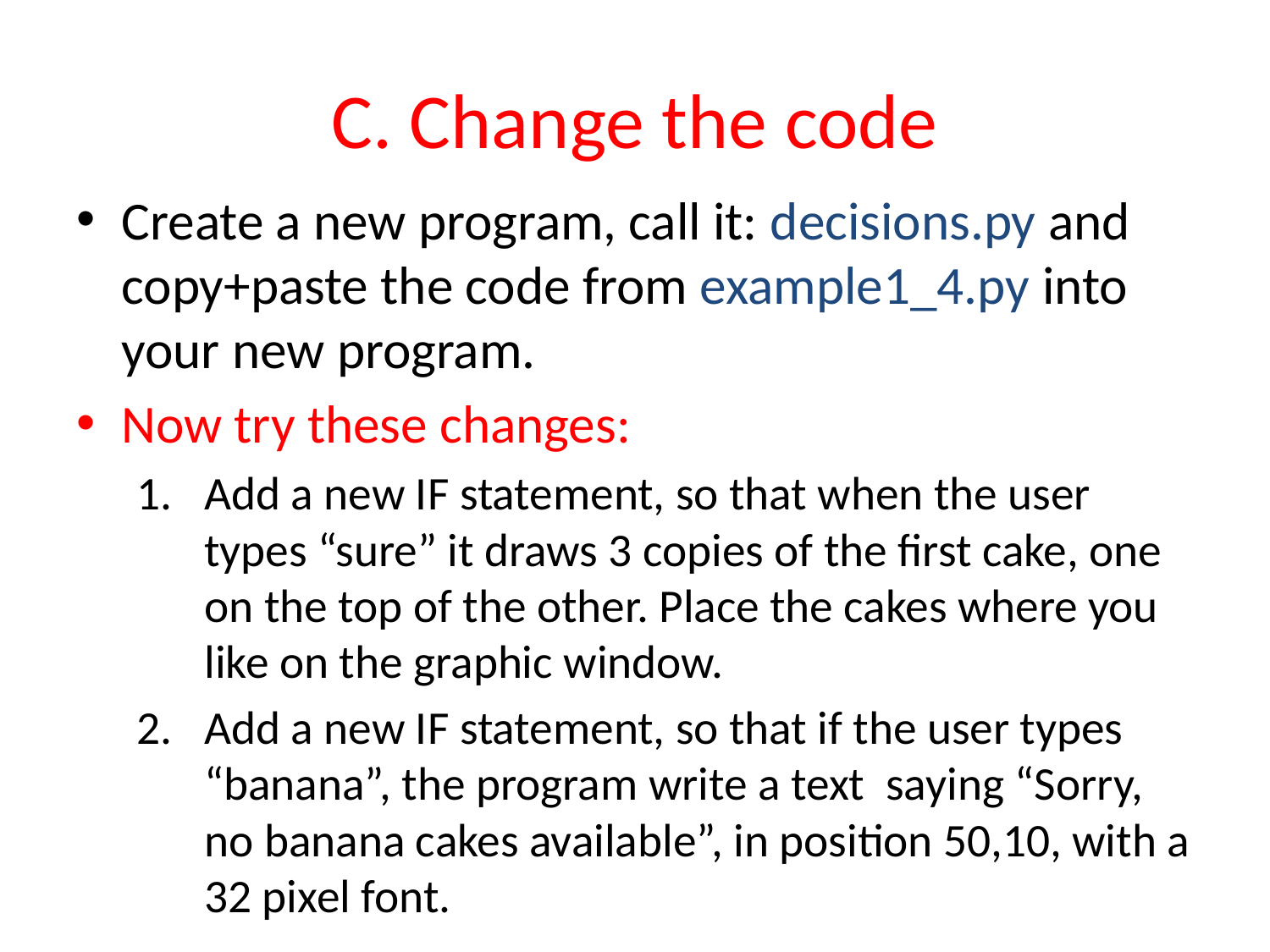

# C. Change the code
Create a new program, call it: decisions.py and copy+paste the code from example1_4.py into your new program.
Now try these changes:
Add a new IF statement, so that when the user types “sure” it draws 3 copies of the first cake, one on the top of the other. Place the cakes where you like on the graphic window.
Add a new IF statement, so that if the user types “banana”, the program write a text  saying “Sorry, no banana cakes available”, in position 50,10, with a 32 pixel font.